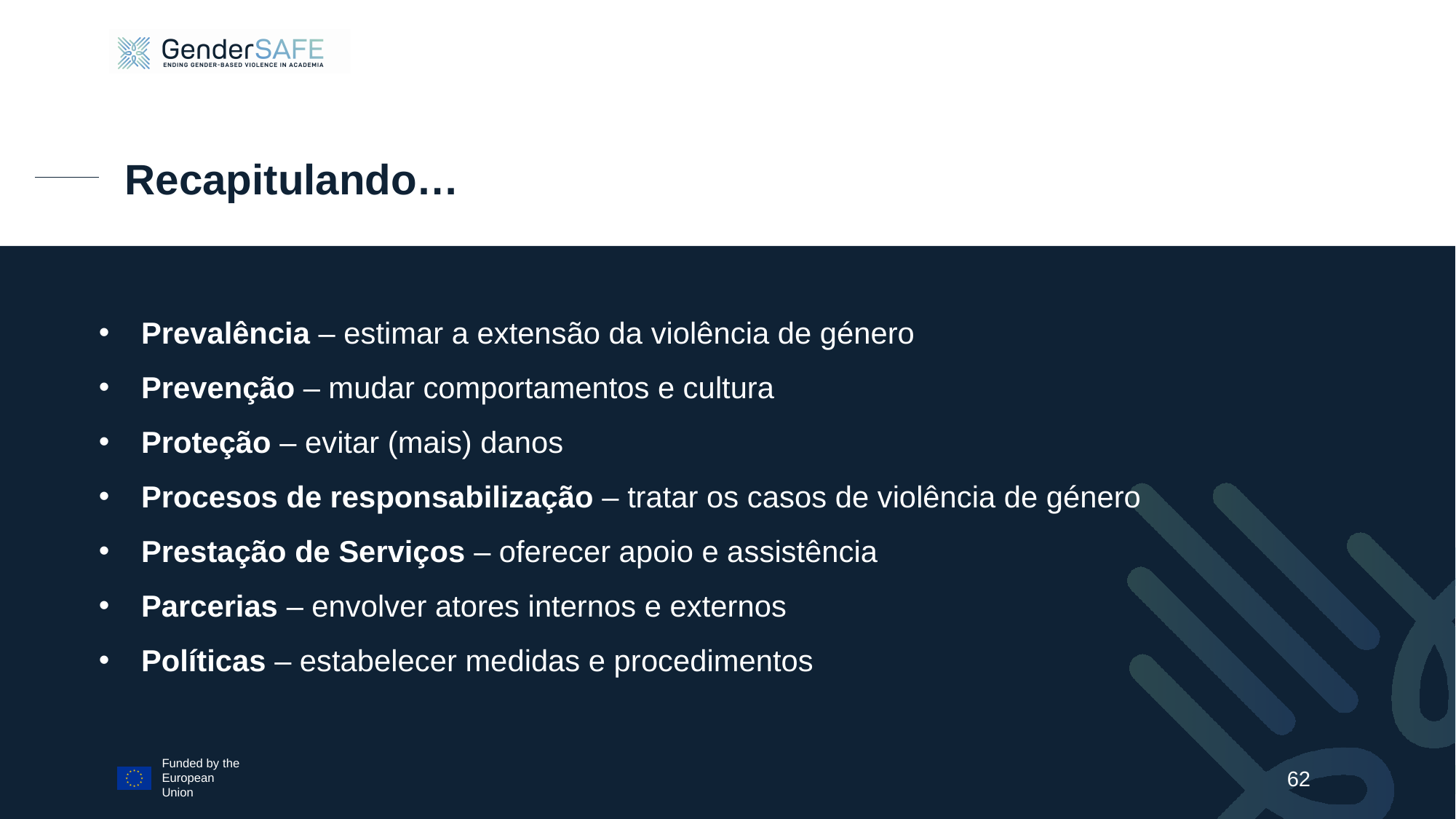

# Recapitulando…
Prevalência – estimar a extensão da violência de género
Prevenção – mudar comportamentos e cultura
Proteção – evitar (mais) danos
Procesos de responsabilização – tratar os casos de violência de género
Prestação de Serviços – oferecer apoio e assistência
Parcerias – envolver atores internos e externos
Políticas – estabelecer medidas e procedimentos